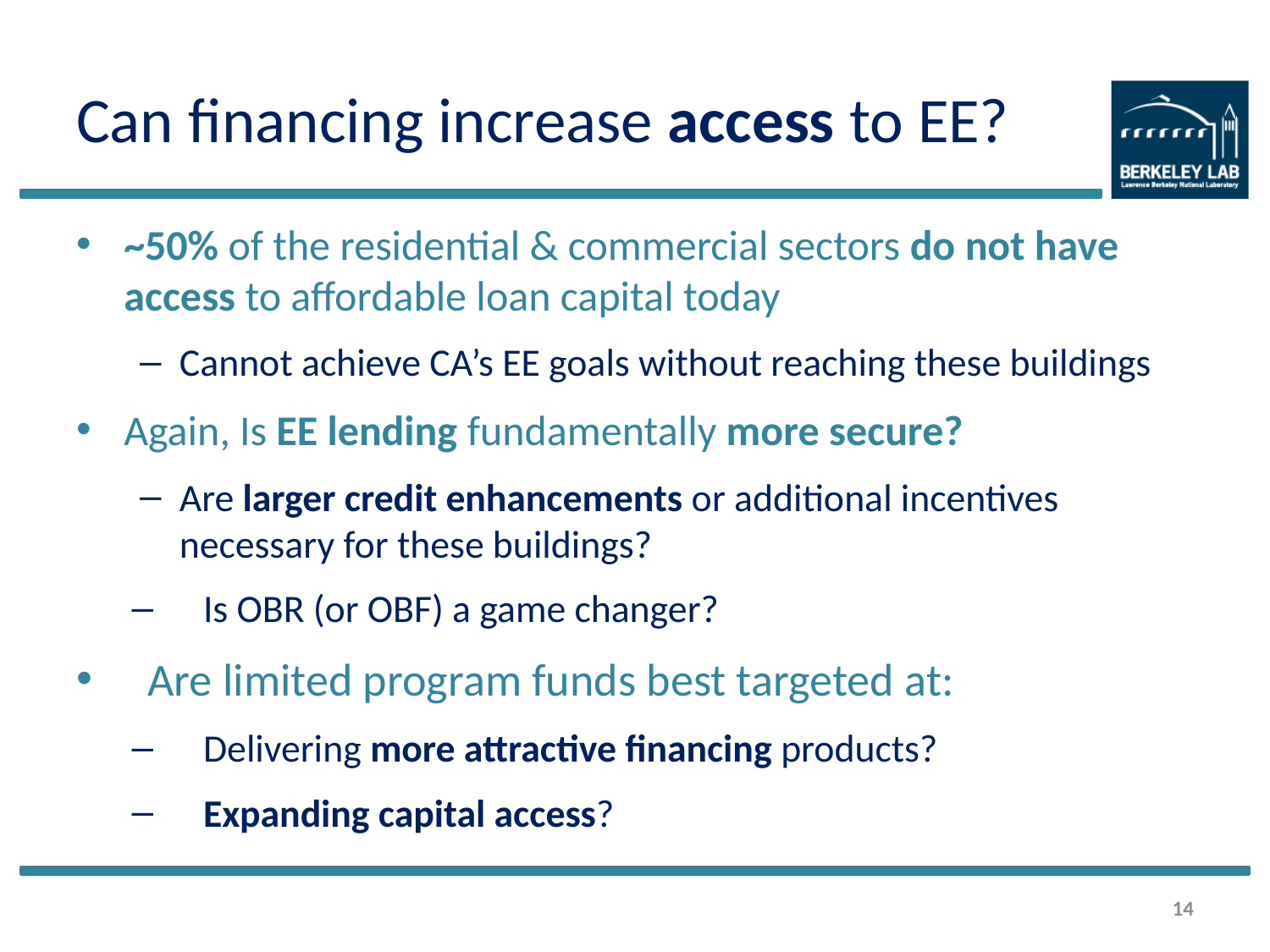

# Can financing increase access to EE?
~50% of the residential & commercial sectors do not have access to affordable loan capital today
Cannot achieve CA’s EE goals without reaching these buildings
Again, Is EE lending fundamentally more secure?
Are larger credit enhancements or additional incentives necessary for these buildings?
Is OBR (or OBF) a game changer?
Are limited program funds best targeted at:
Delivering more attractive financing products?
Expanding capital access?

14